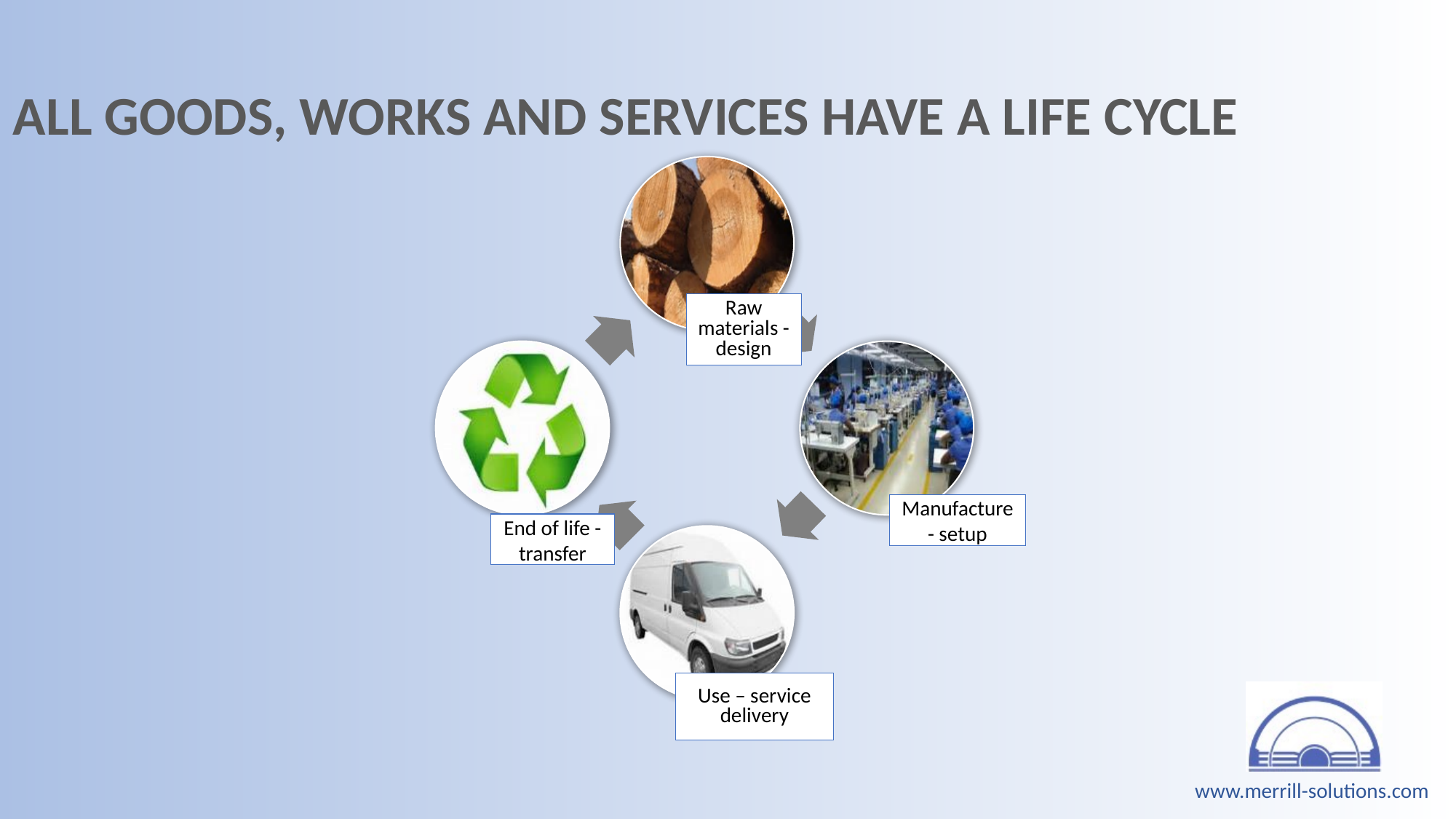

ALL GOODS, WORKS AND SERVICES HAVE A LIFE CYCLE

Raw materials - design
Manufacture - setup
End of life - transfer
Use – service delivery